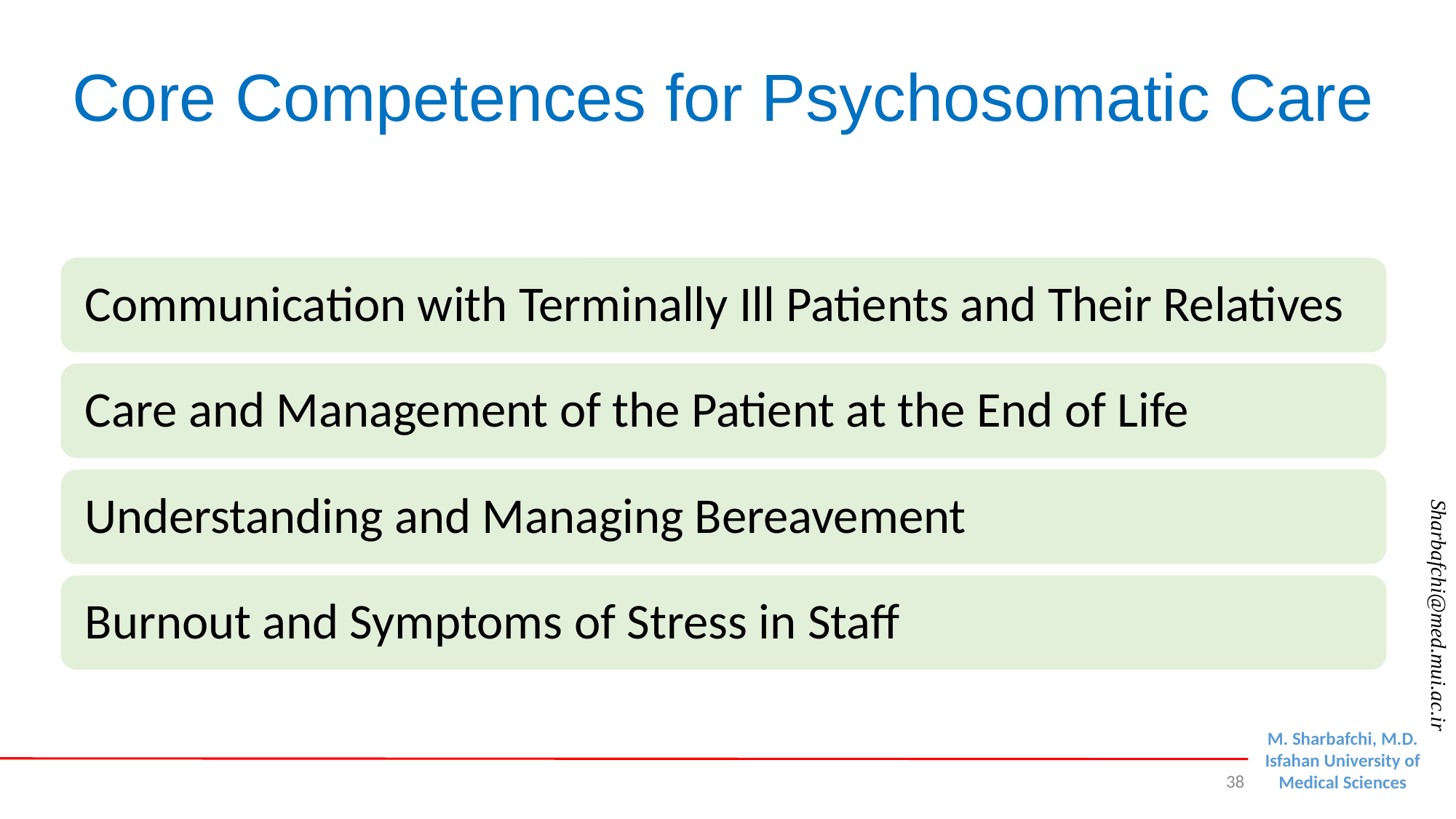

# Core Competences for Psychosomatic Care
Communication with Terminally Ill Patients and Their Relatives
Care and Management of the Patient at the End of Life
Understanding and Managing Bereavement
Burnout and Symptoms of Stress in Staff
38